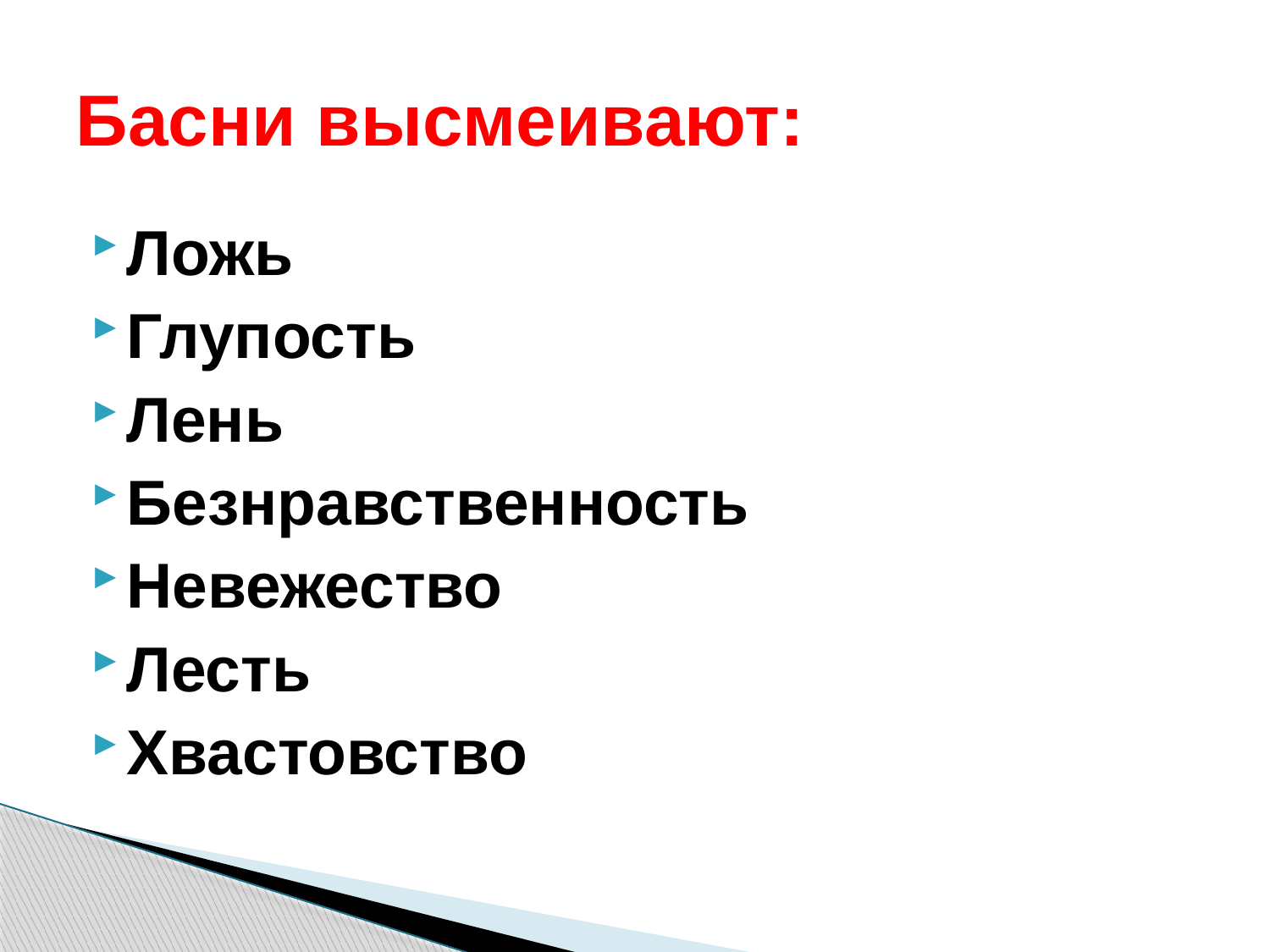

# Басни высмеивают:
Ложь
Глупость
Лень
Безнравственность
Невежество
Лесть
Хвастовство